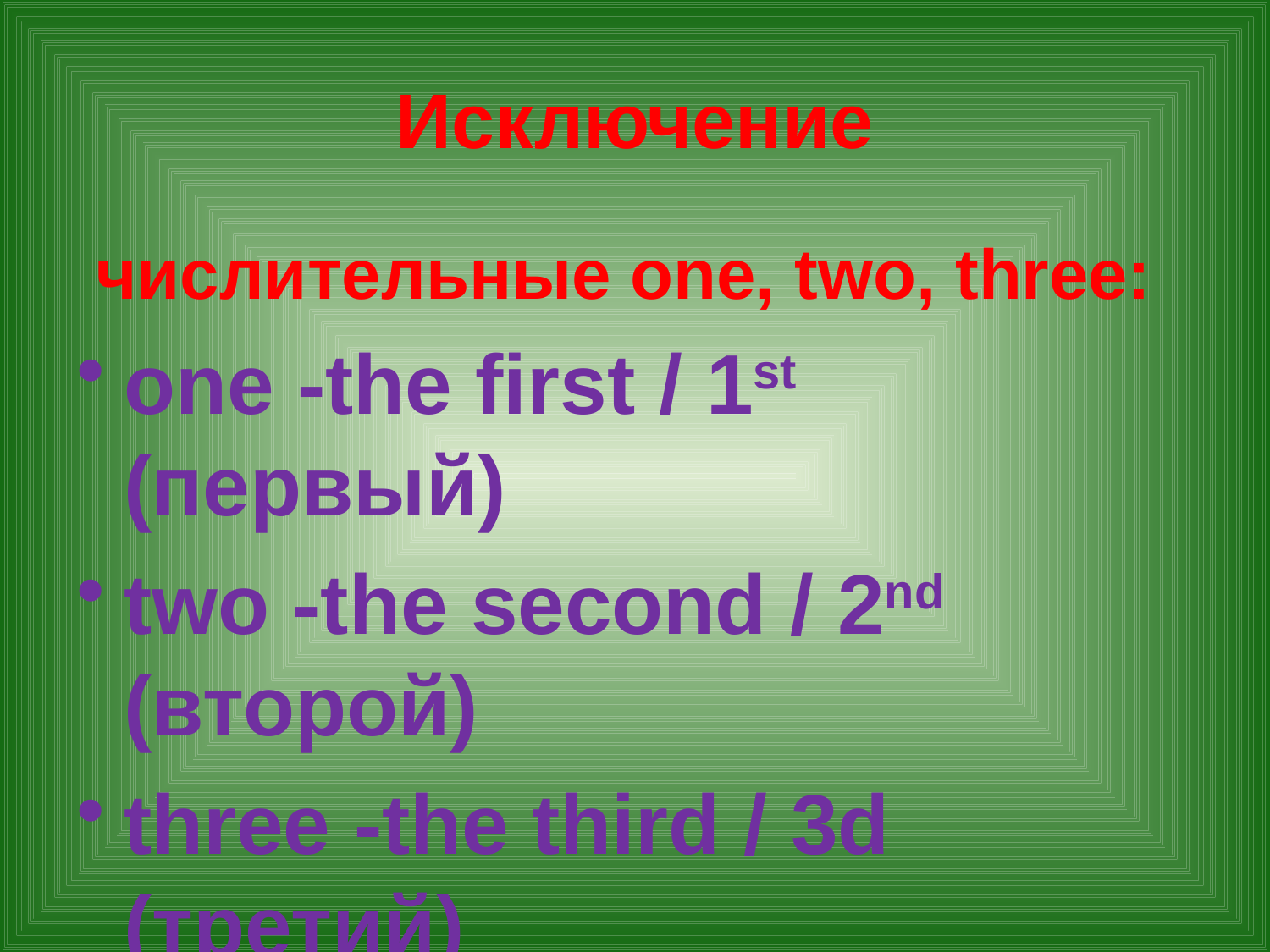

# Исключение
 числительные one, two, three:
one -the first / 1st (первый)
two -the second / 2nd (второй)
three -the third / 3d (третий)